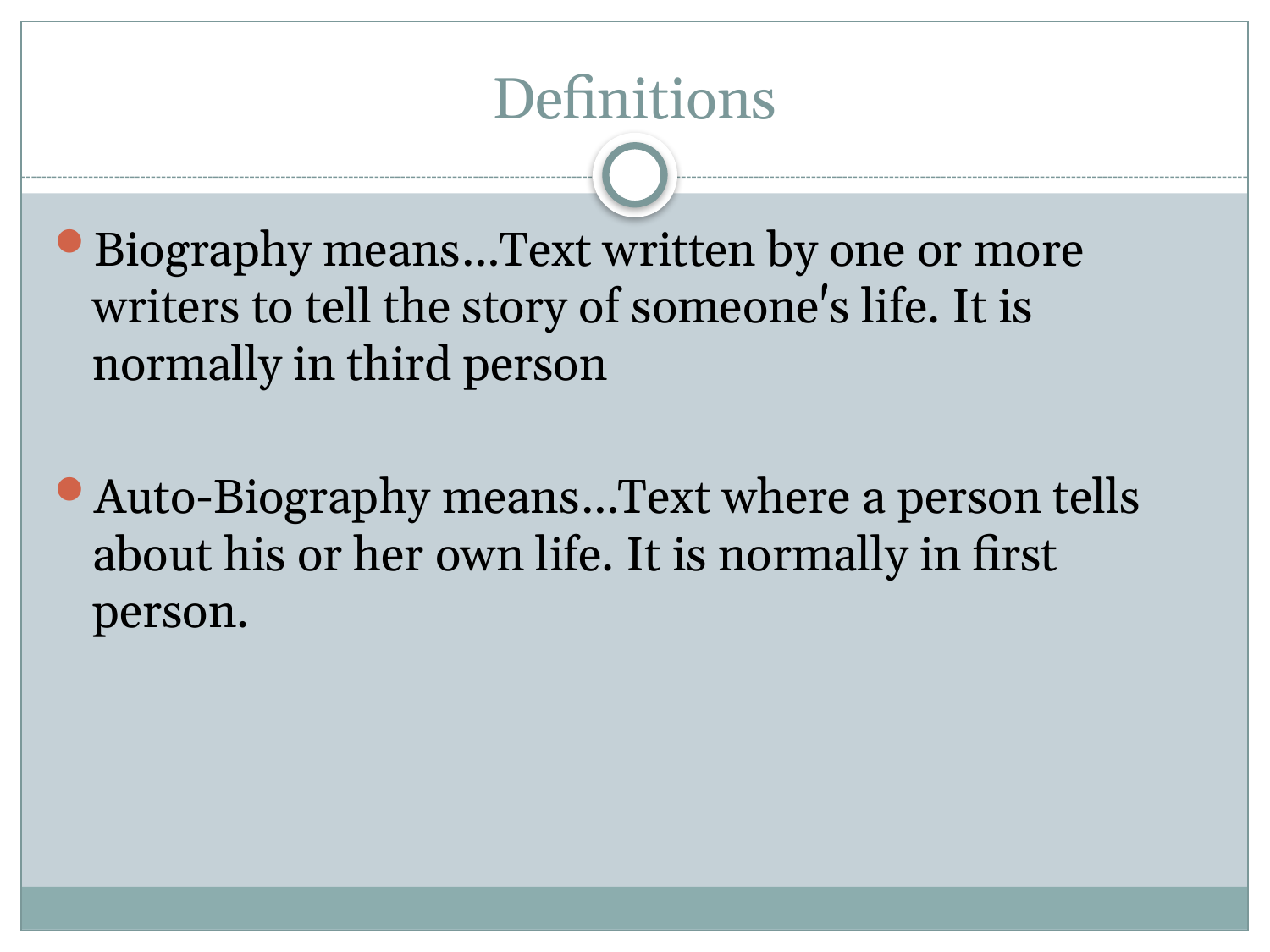

# Definitions
Biography means…Text written by one or more writers to tell the story of someone's life. It is normally in third person

Auto-Biography means…Text where a person tells about his or her own life. It is normally in first person.